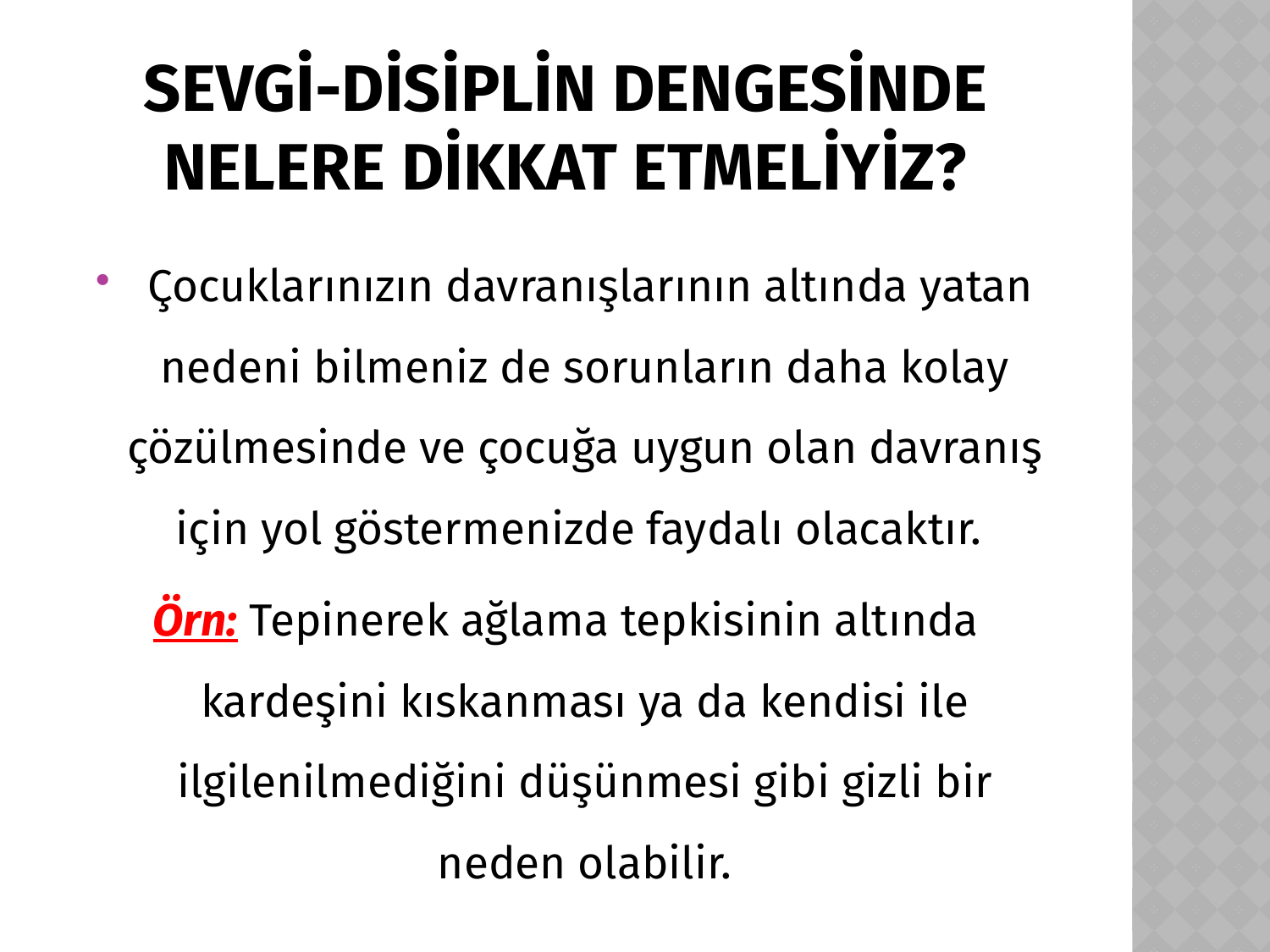

# SEVGİ-DİSİPLİN DENGESİNDE NELERE DİKKAT ETMELİYİZ?
 Çocuklarınızın davranışlarının altında yatan nedeni bilmeniz de sorunların daha kolay çözülmesinde ve çocuğa uygun olan davranış için yol göstermenizde faydalı olacaktır.
Örn: Tepinerek ağlama tepkisinin altında kardeşini kıskanması ya da kendisi ile ilgilenilmediğini düşünmesi gibi gizli bir neden olabilir.